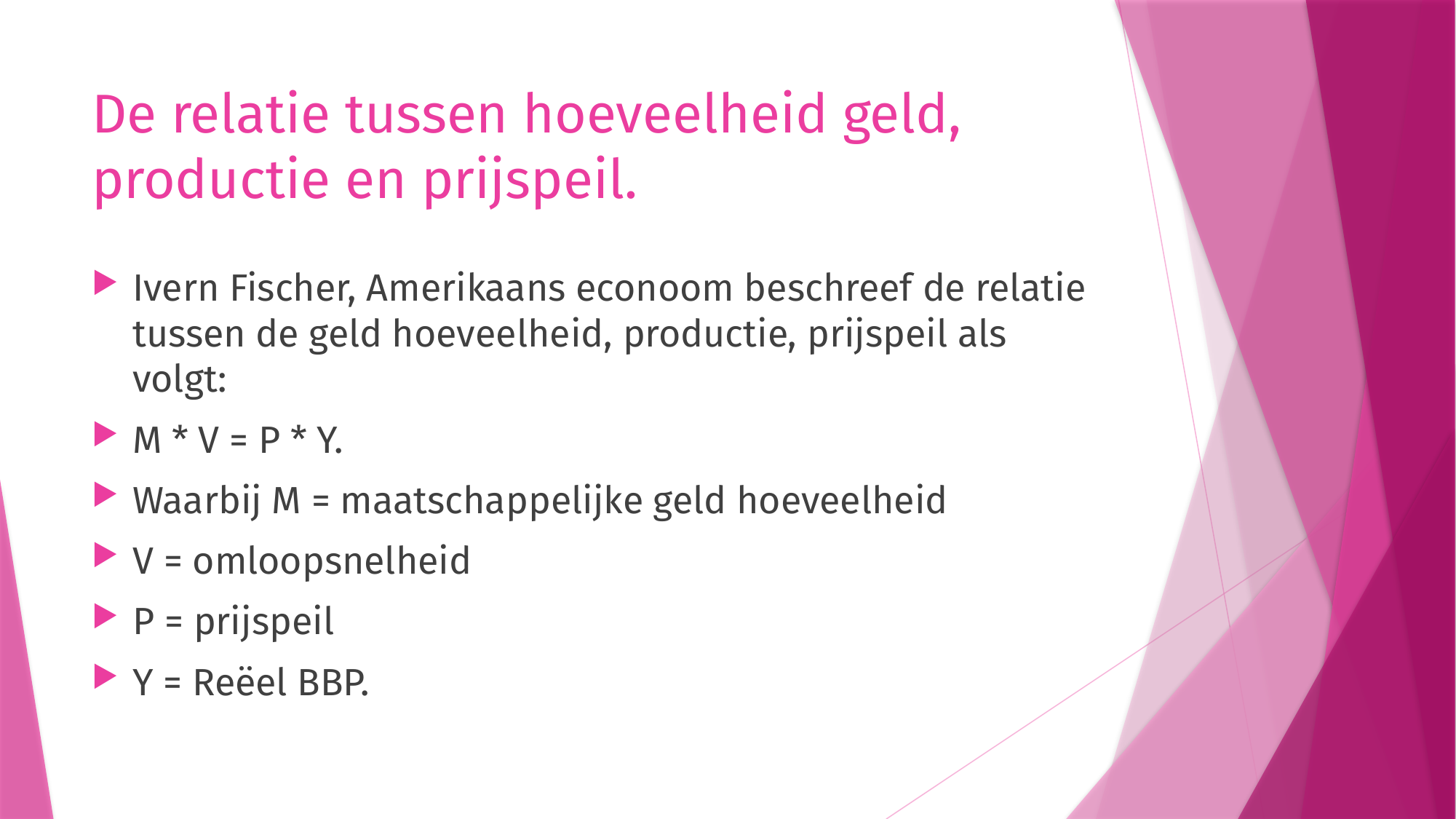

# De relatie tussen hoeveelheid geld, productie en prijspeil.
Ivern Fischer, Amerikaans econoom beschreef de relatie tussen de geld hoeveelheid, productie, prijspeil als volgt:
M * V = P * Y.
Waarbij M = maatschappelijke geld hoeveelheid
V = omloopsnelheid
P = prijspeil
Y = Reëel BBP.